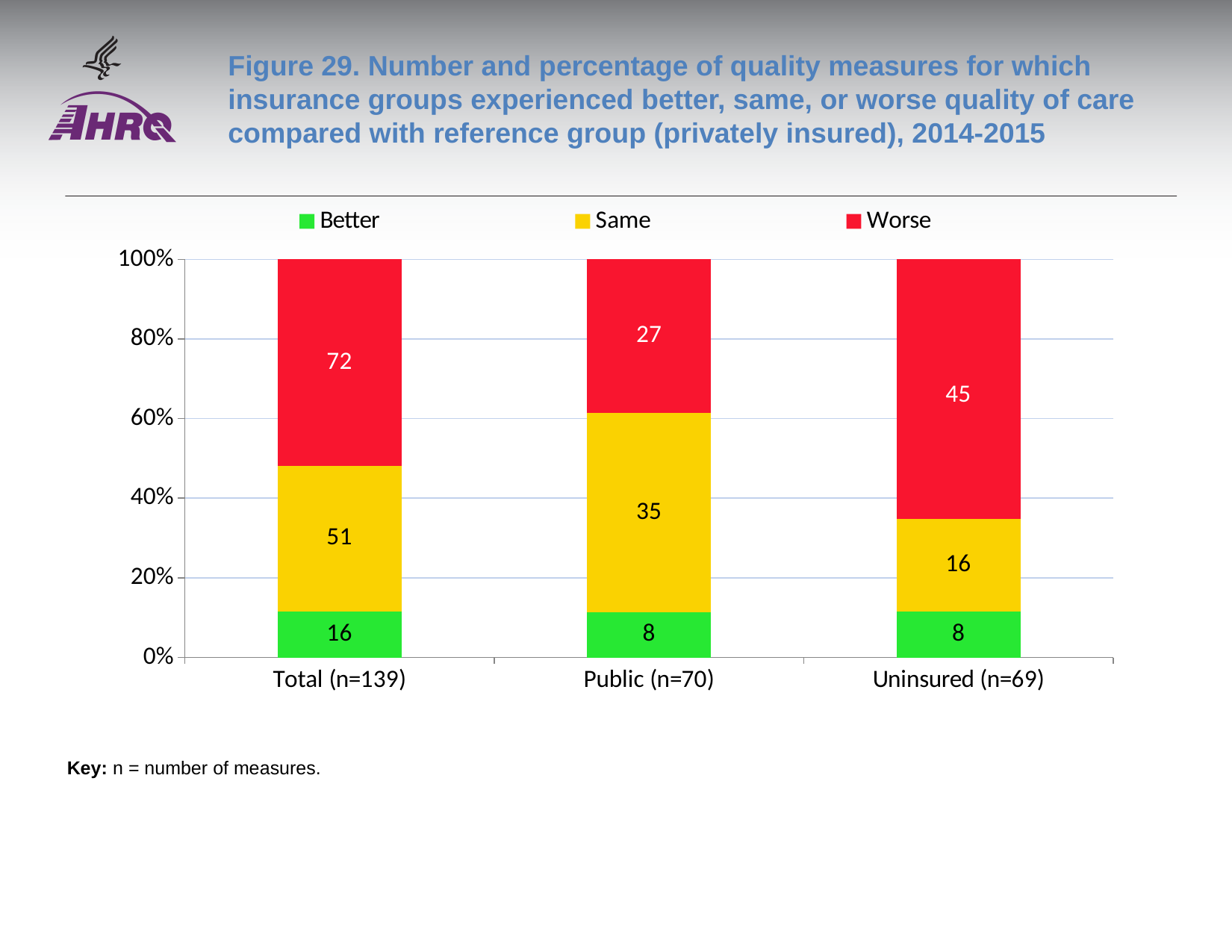

# Figure 29. Number and percentage of quality measures for which insurance groups experienced better, same, or worse quality of care compared with reference group (privately insured), 2014-2015

### Chart

| Category | Better | Same | Worse |
|---|---|---|---|
| Total (n=139) | 16.0 | 51.0 | 72.0 |
| Public (n=70) | 8.0 | 35.0 | 27.0 |
| Uninsured (n=69) | 8.0 | 16.0 | 45.0 |
Key: n = number of measures.